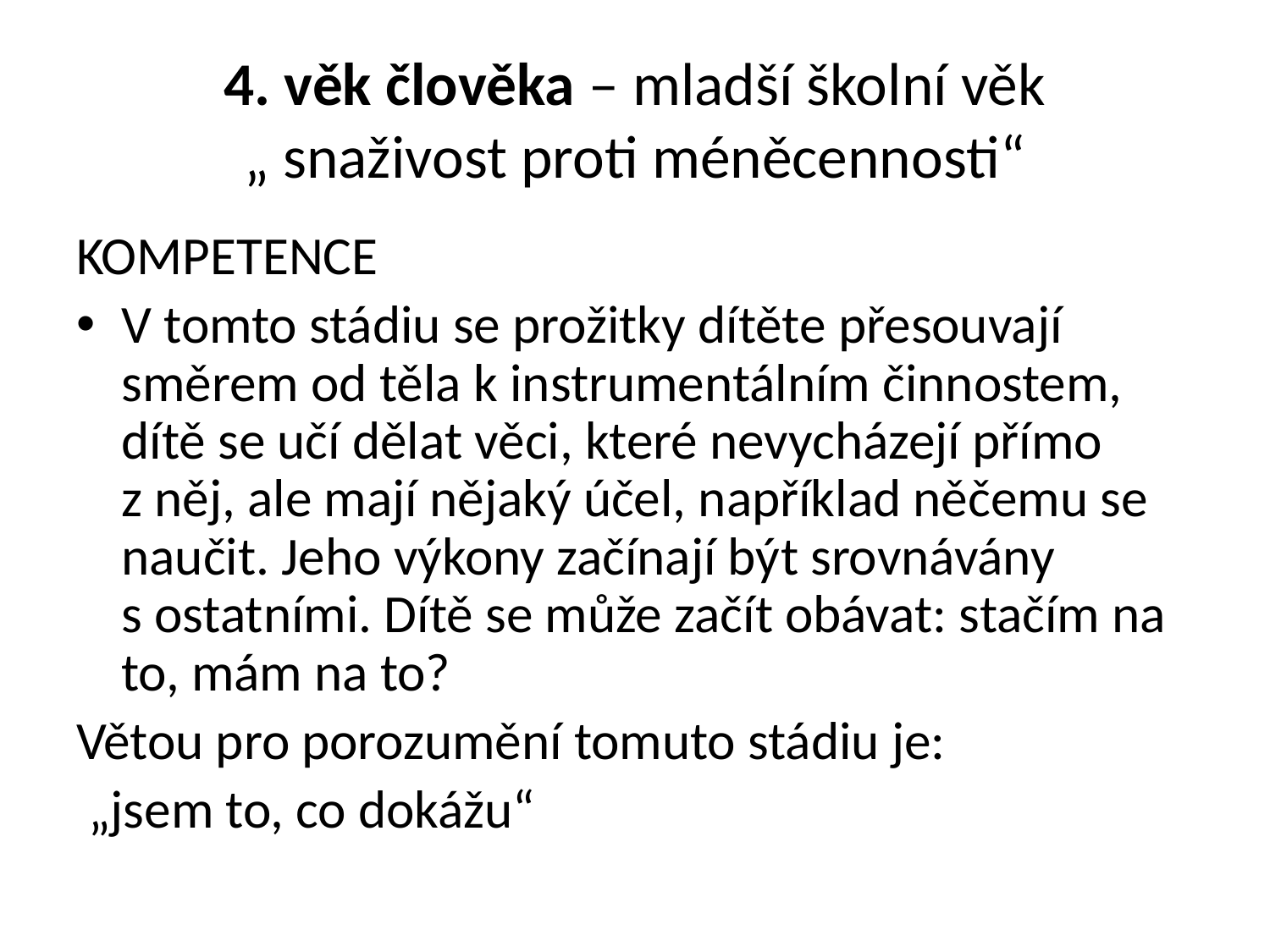

# 4. věk člověka – mladší školní věk „ snaživost proti méněcennosti“
KOMPETENCE
V tomto stádiu se prožitky dítěte přesouvají směrem od těla k instrumentálním činnostem, dítě se učí dělat věci, které nevycházejí přímo z něj, ale mají nějaký účel, například něčemu se naučit. Jeho výkony začínají být srovnávány s ostatními. Dítě se může začít obávat: stačím na to, mám na to?
Větou pro porozumění tomuto stádiu je:
 „jsem to, co dokážu“